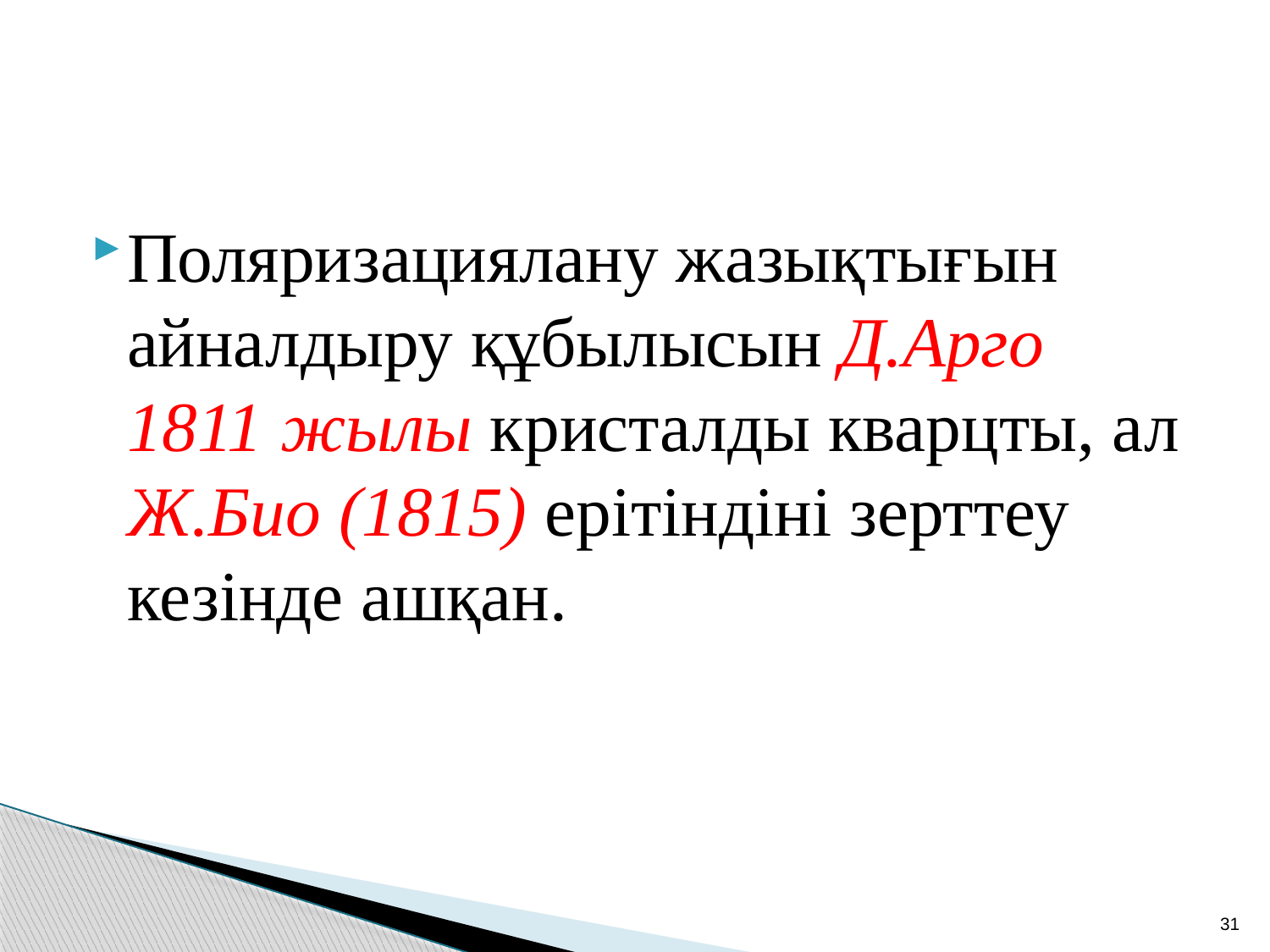

Поляризациялану жазықтығын айналдыру құбылысын Д.Арго 1811 жылы кристалды кварцты, ал Ж.Био (1815) ерітіндіні зерттеу кезінде ашқан.
31